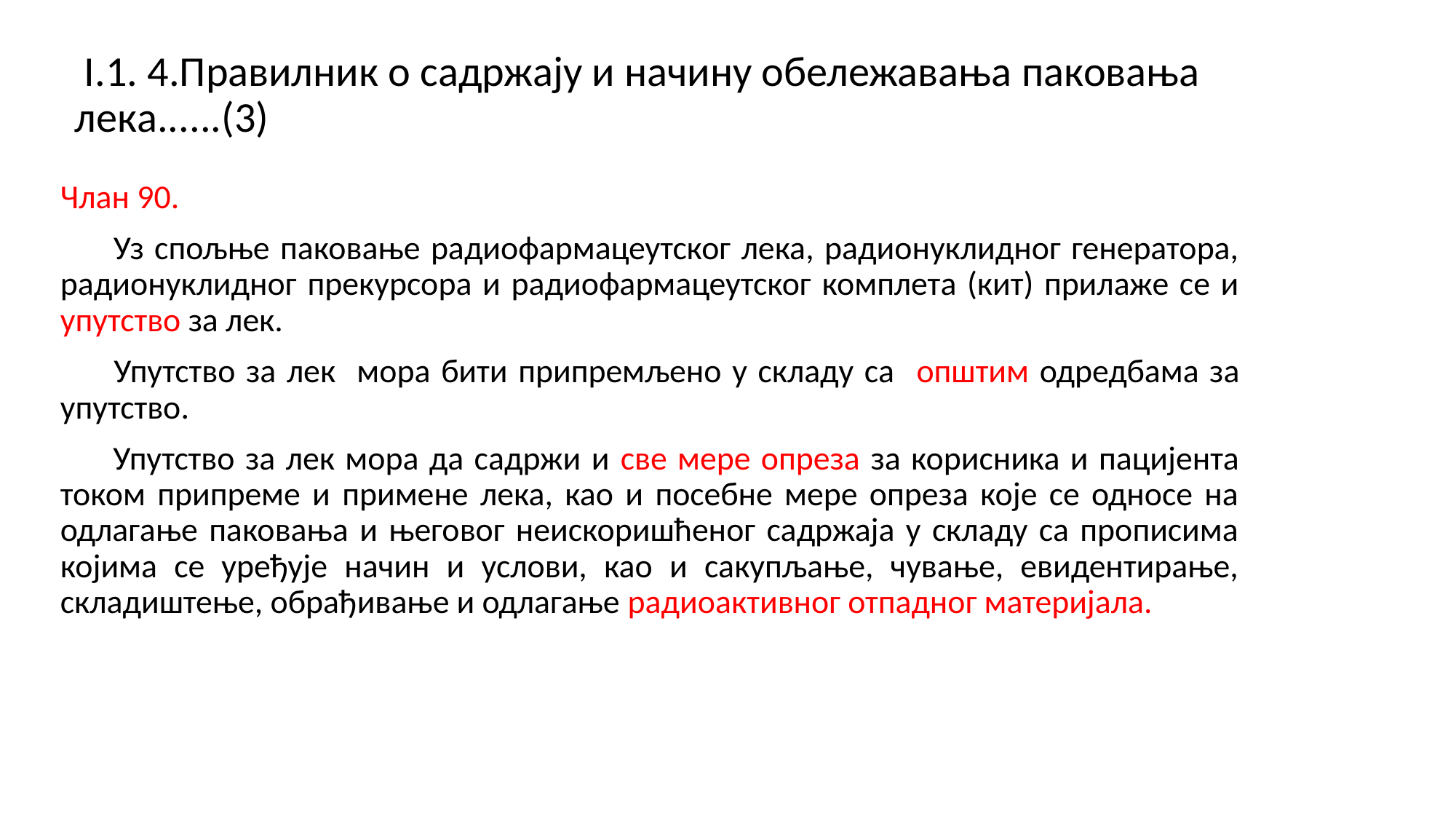

# I.1. 4.Правилник о садржају и начину обележавањa пaковања лекa......(3)
Члан 90.
     Уз спољње паковање радиофармацеутског лека, радионуклидног генератора, радионуклидног прекурсора и радиофармацеутског комплета (кит) прилаже се и упутство за лек.
     Упутство за лек  мора бити припремљено у складу са  општим одредбама за упутство.
     Упутство за лек мора да садржи и све мере опреза за корисника и пацијента током припреме и примене лека, као и посебне мере опреза које се односе на одлагање паковања и његовог неискоришћеног садржаја у складу са прописима којима се уређује начин и услови, као и сакупљање, чување, евидентирање, складиштење, обрађивање и одлагање радиоактивног отпадног материјала.